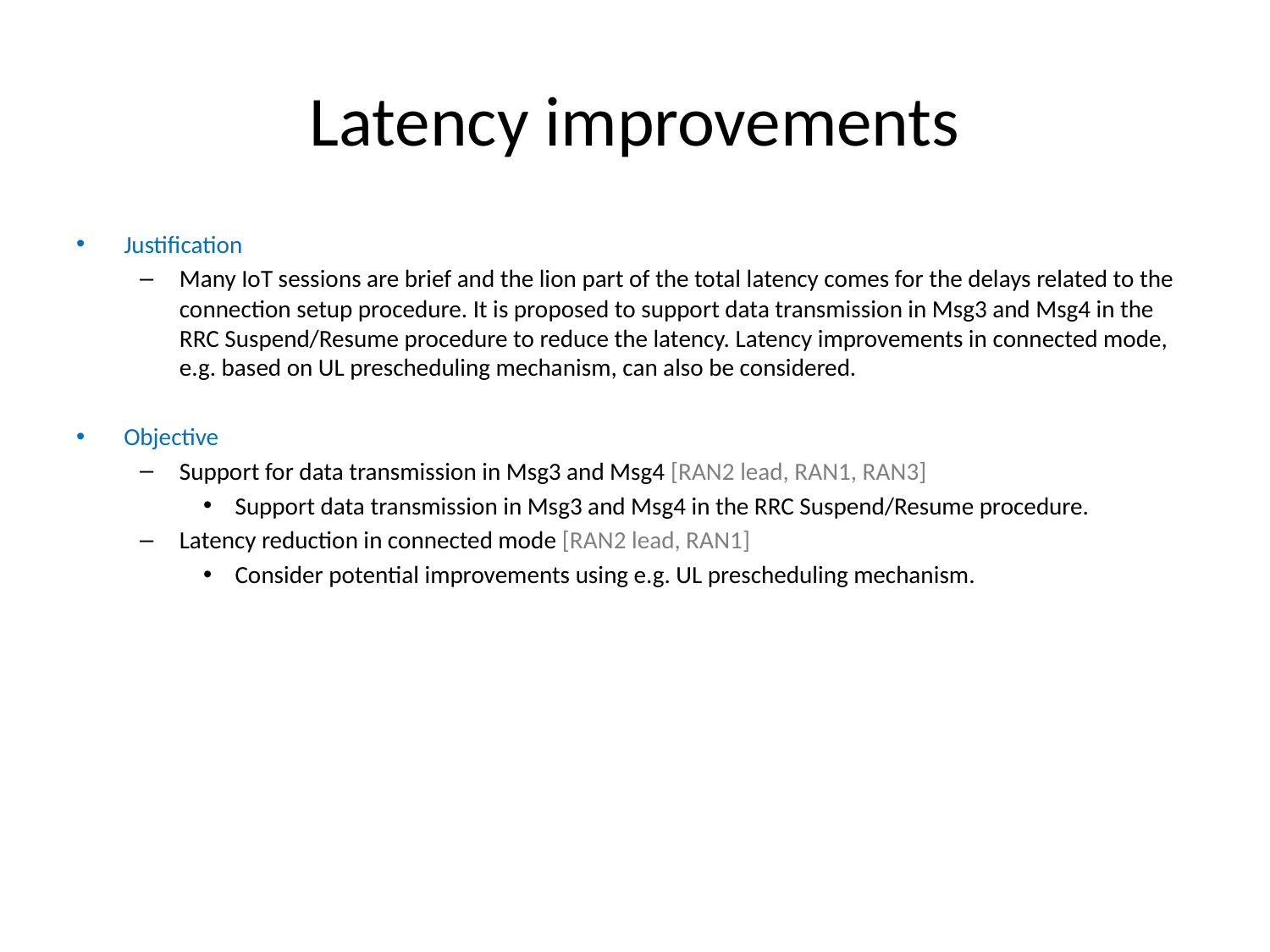

# Latency improvements
Justification
Many IoT sessions are brief and the lion part of the total latency comes for the delays related to the connection setup procedure. It is proposed to support data transmission in Msg3 and Msg4 in the RRC Suspend/Resume procedure to reduce the latency. Latency improvements in connected mode, e.g. based on UL prescheduling mechanism, can also be considered.

Objective
Support for data transmission in Msg3 and Msg4 [RAN2 lead, RAN1, RAN3]
Support data transmission in Msg3 and Msg4 in the RRC Suspend/Resume procedure.
Latency reduction in connected mode [RAN2 lead, RAN1]
Consider potential improvements using e.g. UL prescheduling mechanism.